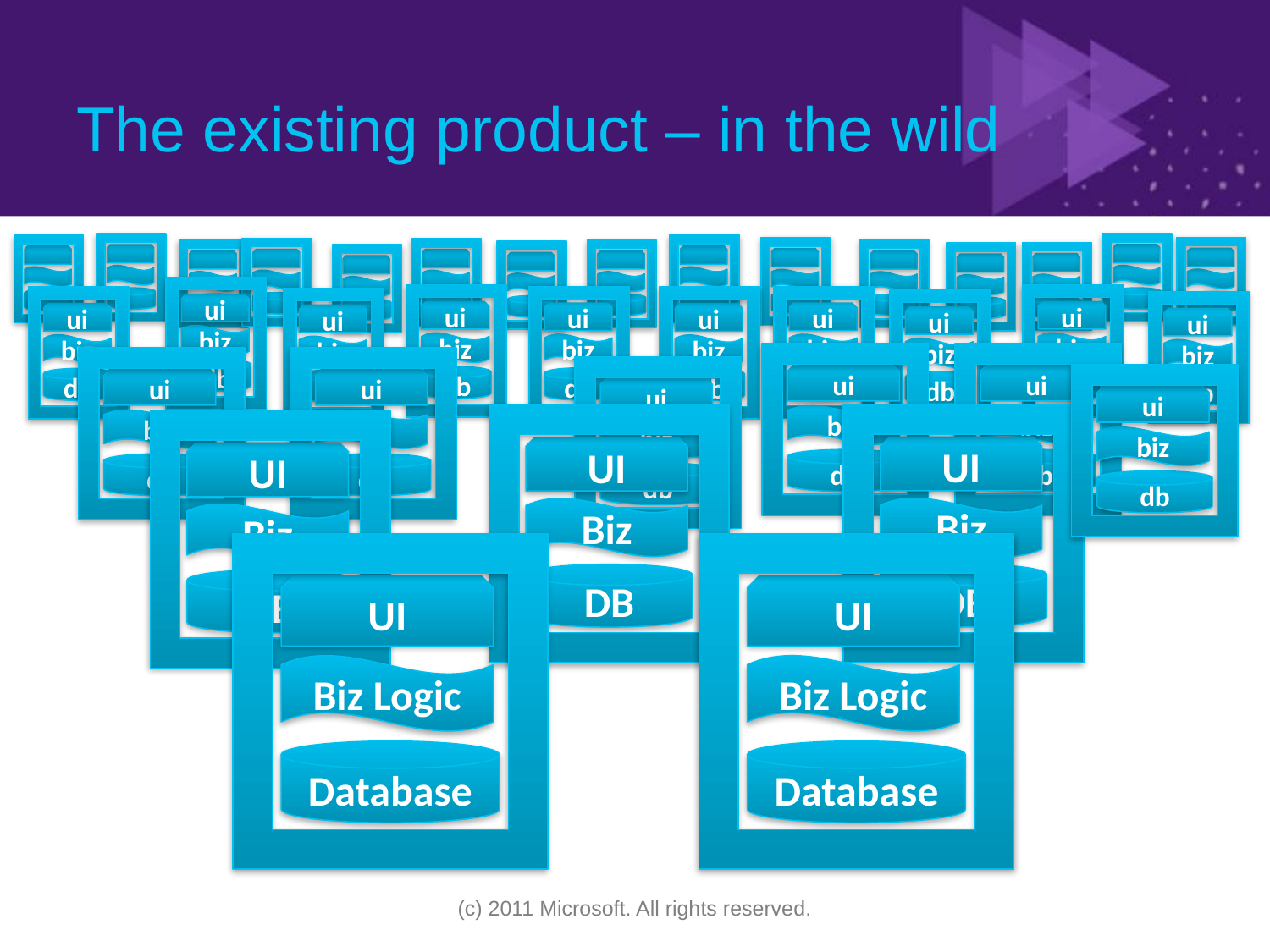

# The existing product – in the wild

ui

ui
ui
ui
ui
ui
ui
ui
ui
ui
biz
biz
biz
biz
biz
biz
biz
biz
biz
biz

db

ui
ui
db
db
db
db
db
db
ui
ui
db
db
db
ui
ui

biz
biz
biz
biz

biz
biz
UI
UI
UI
db
db
db
db
db
db
Biz
Biz
Biz

DB
DB
DB
UI
UI
Biz Logic
Biz Logic
Database
Database

(c) 2011 Microsoft. All rights reserved.